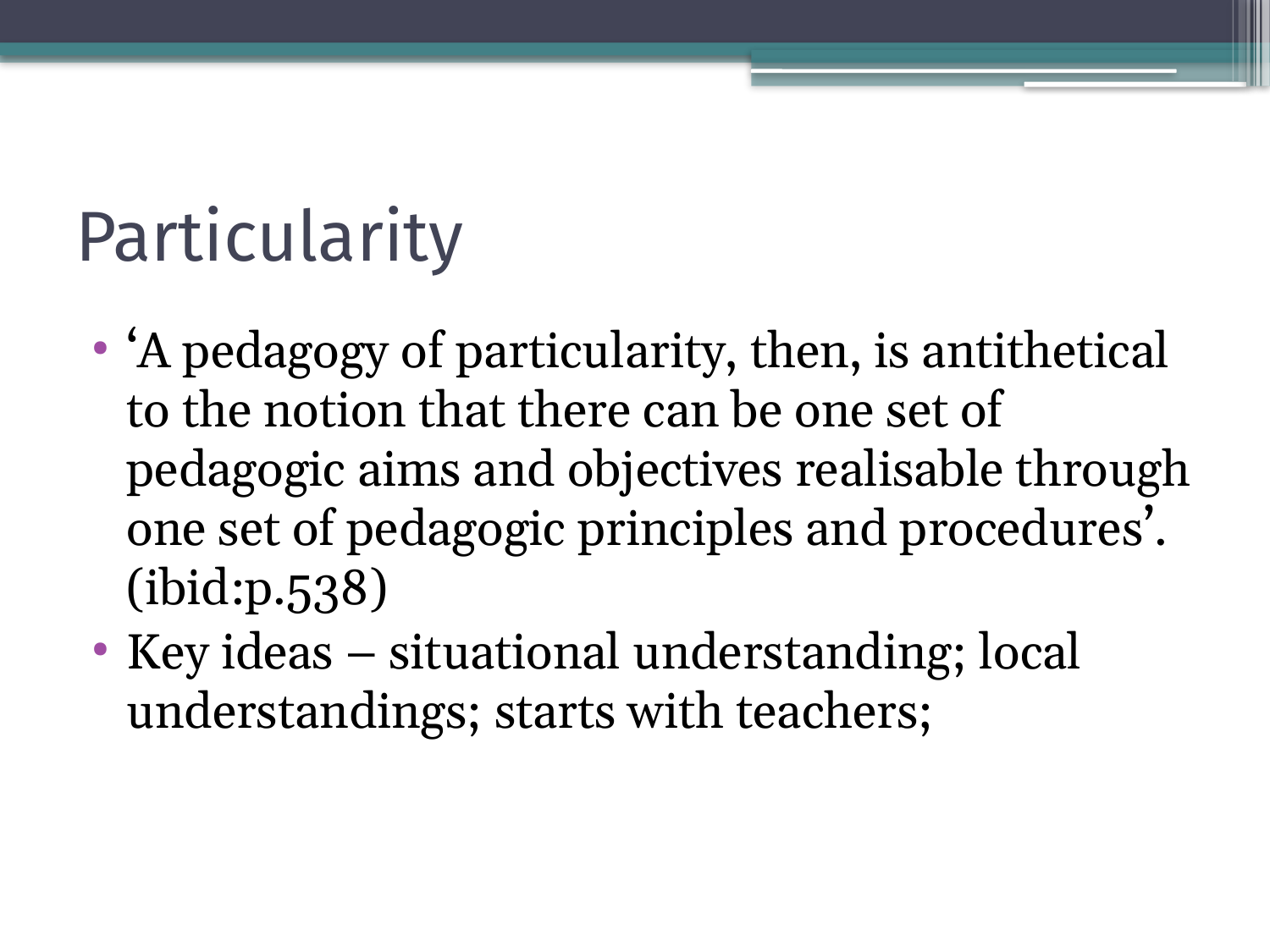

# Particularity
‘A pedagogy of particularity, then, is antithetical to the notion that there can be one set of pedagogic aims and objectives realisable through one set of pedagogic principles and procedures’.  (ibid:p.538)
Key ideas – situational understanding; local understandings; starts with teachers;